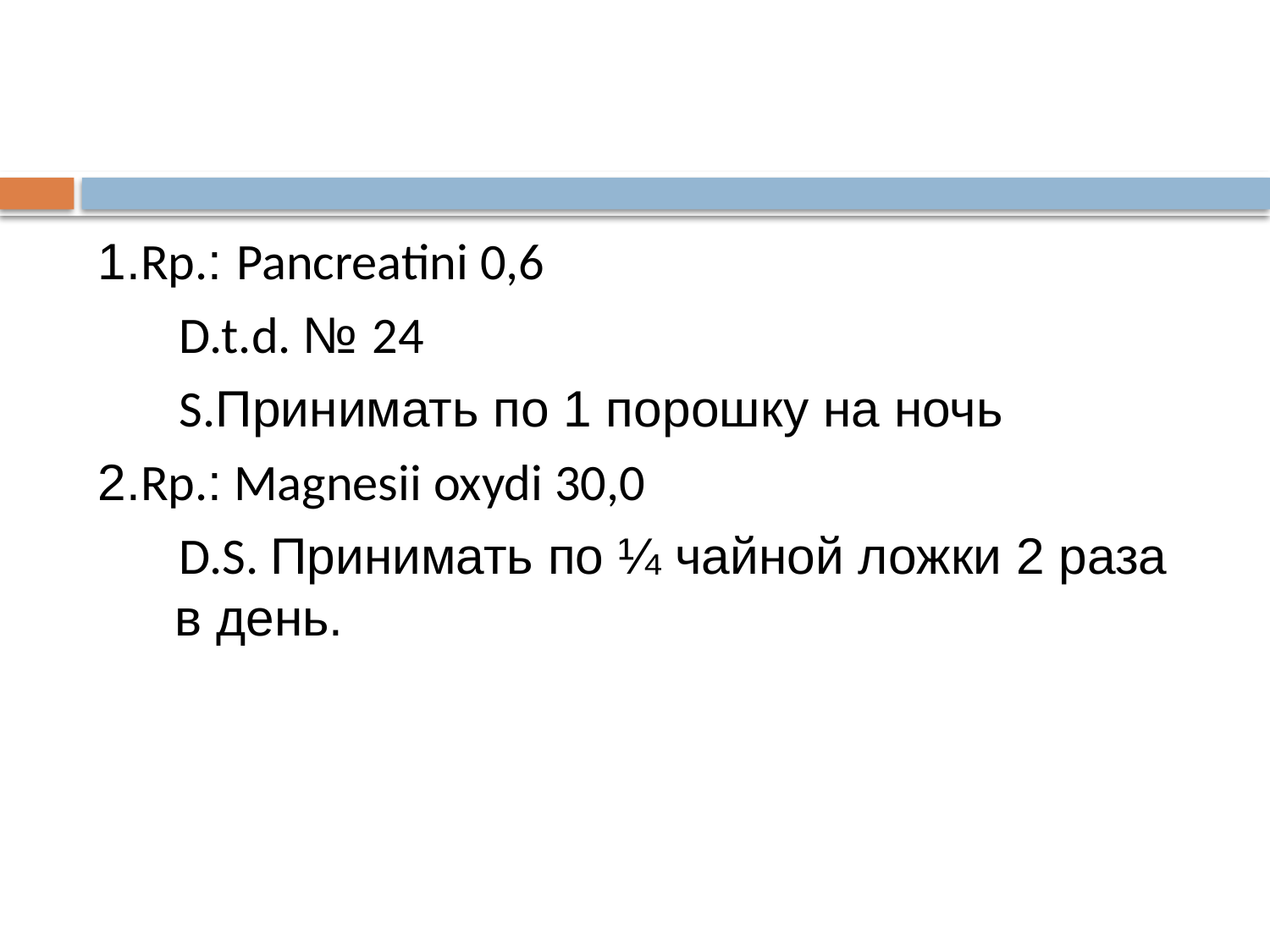

1.Rp.: Pancreatini 0,6
       D.t.d. № 24
       S.Принимать по 1 порошку на ночь
2.Rp.: Magnesii oxydi 30,0
       D.S. Принимать по ¼ чайной ложки 2 раза в день.